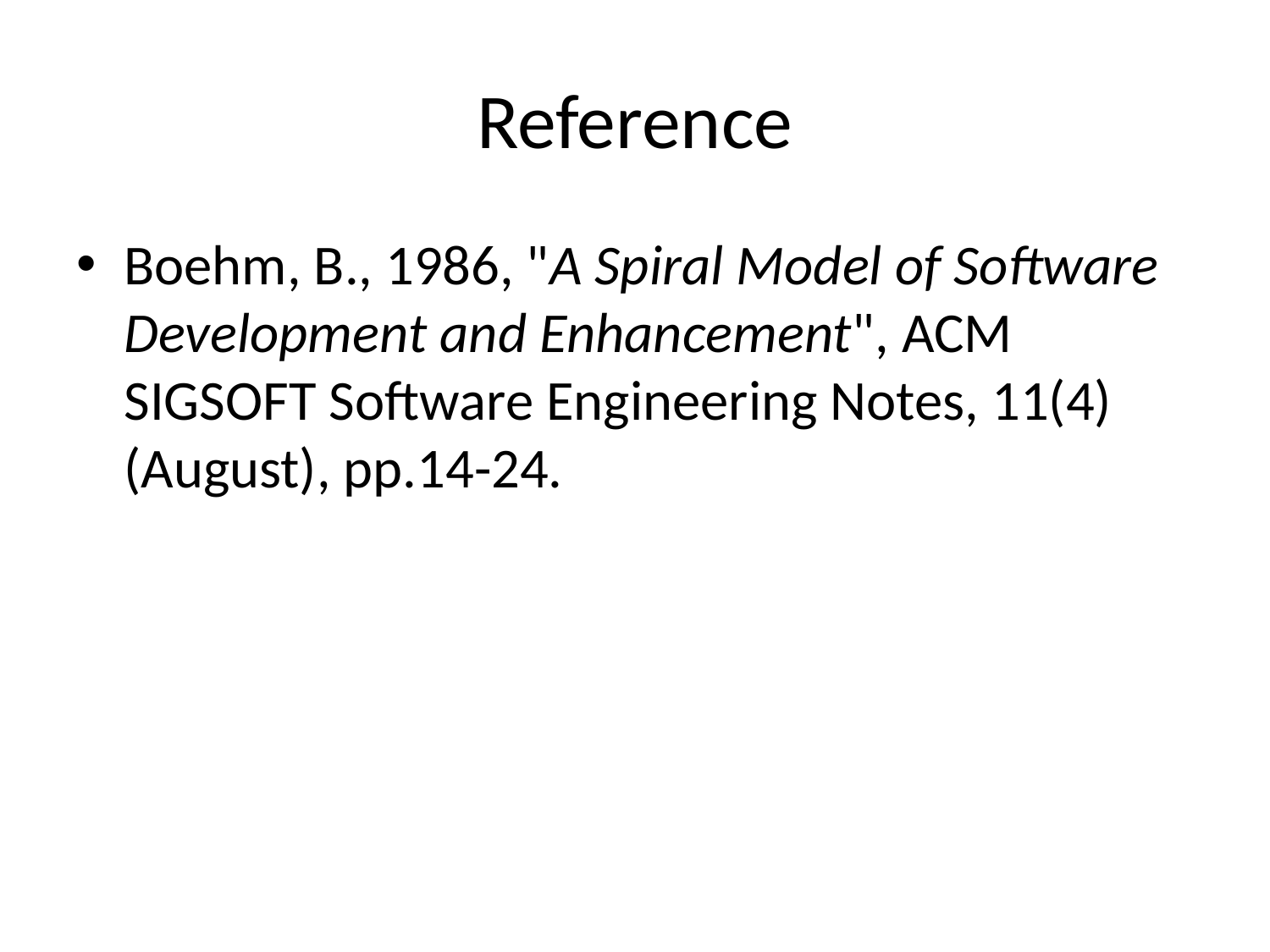

# Reference
Boehm, B., 1986, "A Spiral Model of Software Development and Enhancement", ACM SIGSOFT Software Engineering Notes, 11(4) (August), pp.14-24.